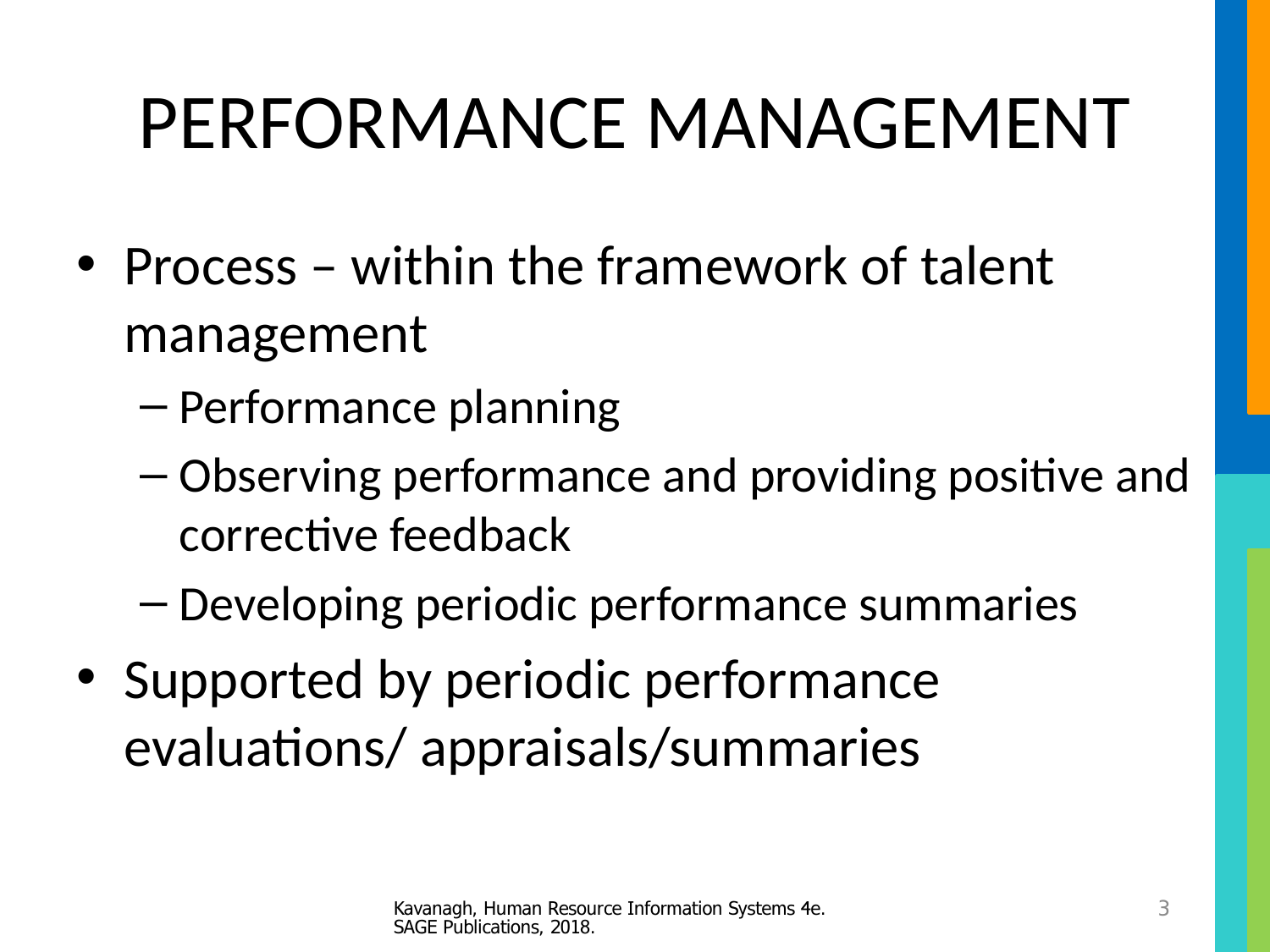

# PERFORMANCE MANAGEMENT
Process – within the framework of talent management
Performance planning
Observing performance and providing positive and corrective feedback
Developing periodic performance summaries
Supported by periodic performance evaluations/ appraisals/summaries
Kavanagh, Human Resource Information Systems 4e. SAGE Publications, 2018.
3